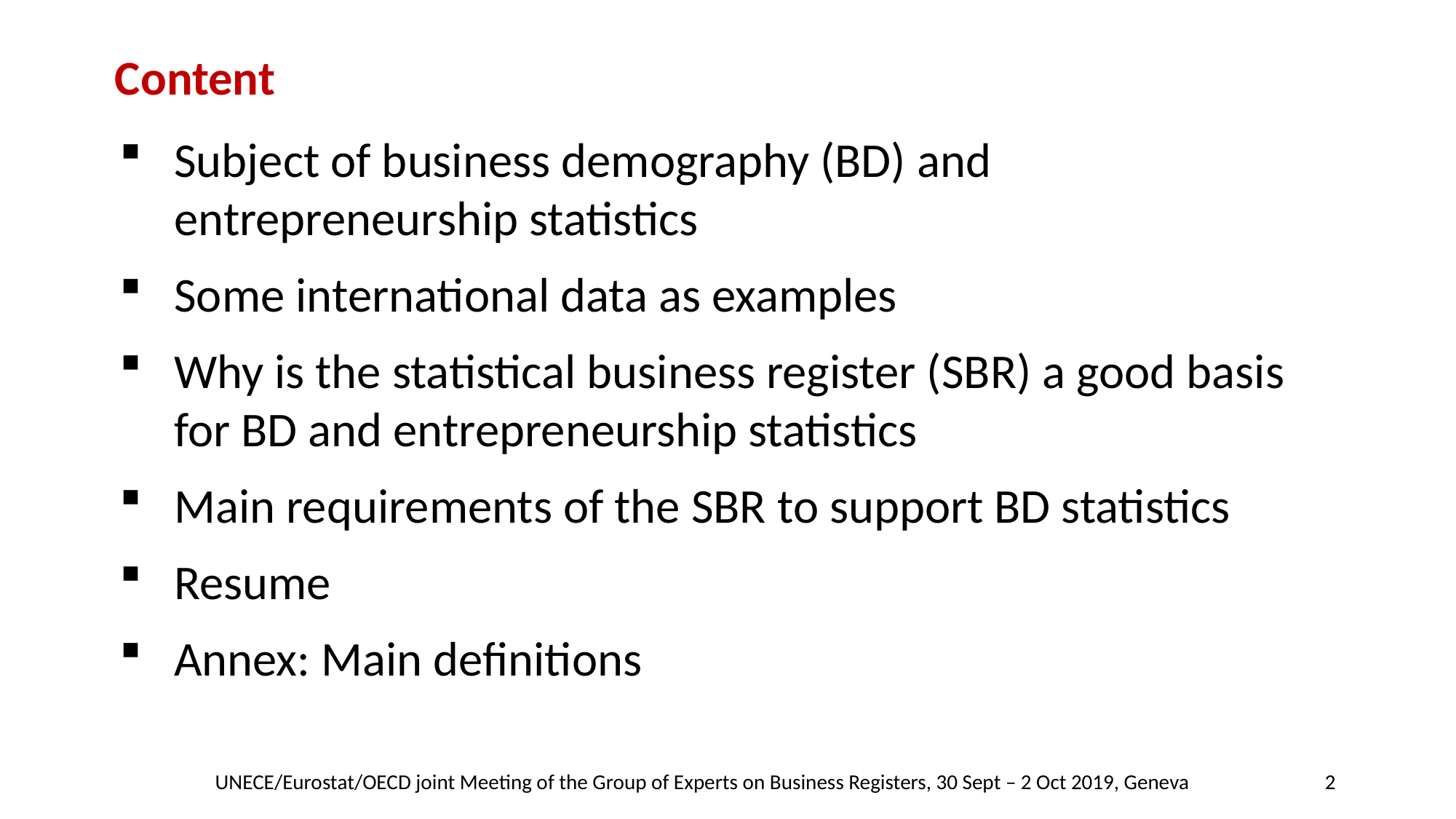

# Content
Subject of business demography (BD) and entrepreneurship statistics
Some international data as examples
Why is the statistical business register (SBR) a good basis for BD and entrepreneurship statistics
Main requirements of the SBR to support BD statistics
Resume
Annex: Main definitions
UNECE/Eurostat/OECD joint Meeting of the Group of Experts on Business Registers, 30 Sept – 2 Oct 2019, Geneva
2